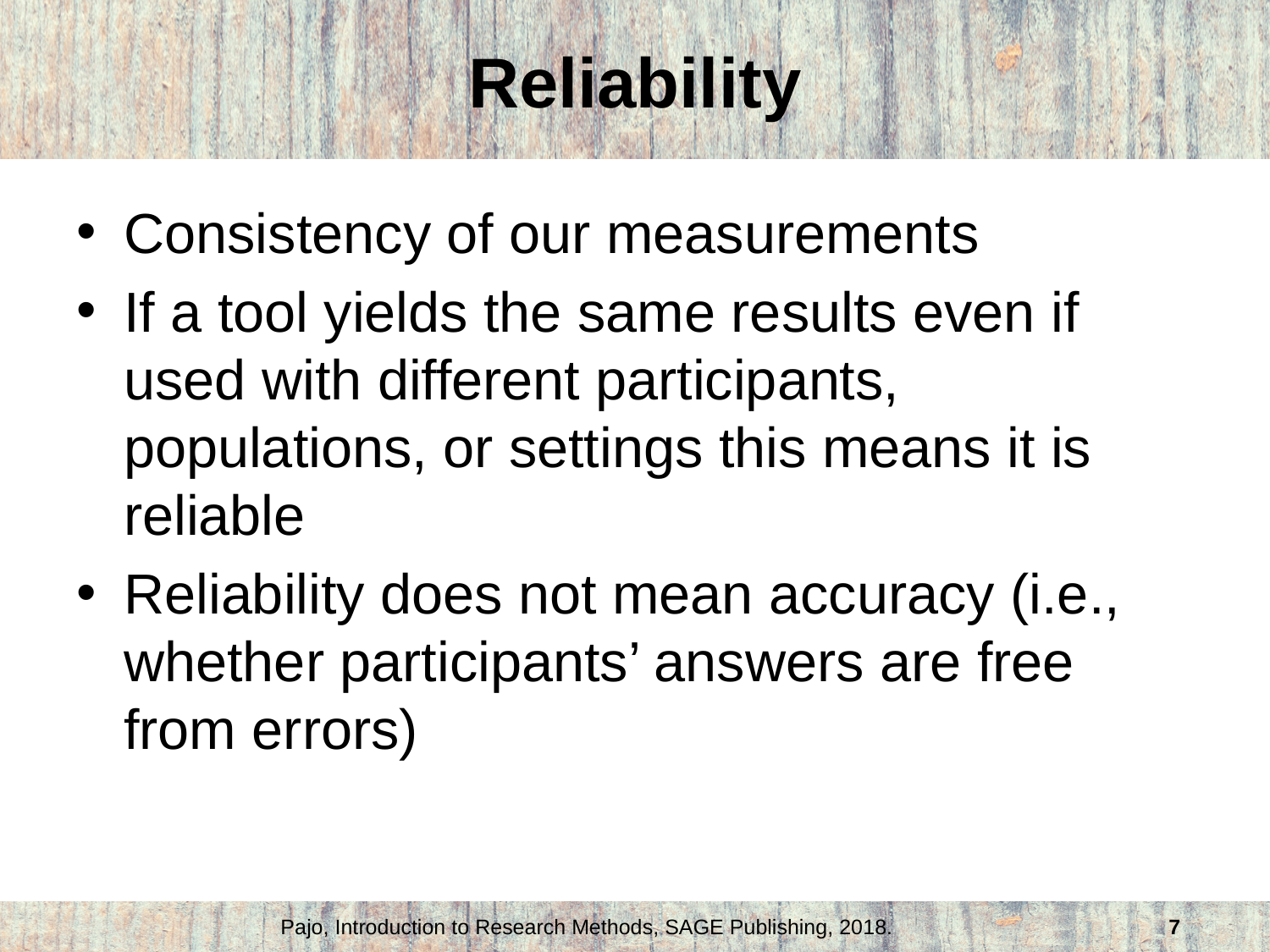

# Reliability
Consistency of our measurements
If a tool yields the same results even if used with different participants, populations, or settings this means it is reliable
Reliability does not mean accuracy (i.e., whether participants’ answers are free from errors)

Pajo, Introduction to Research Methods, SAGE Publishing, 2018.
7